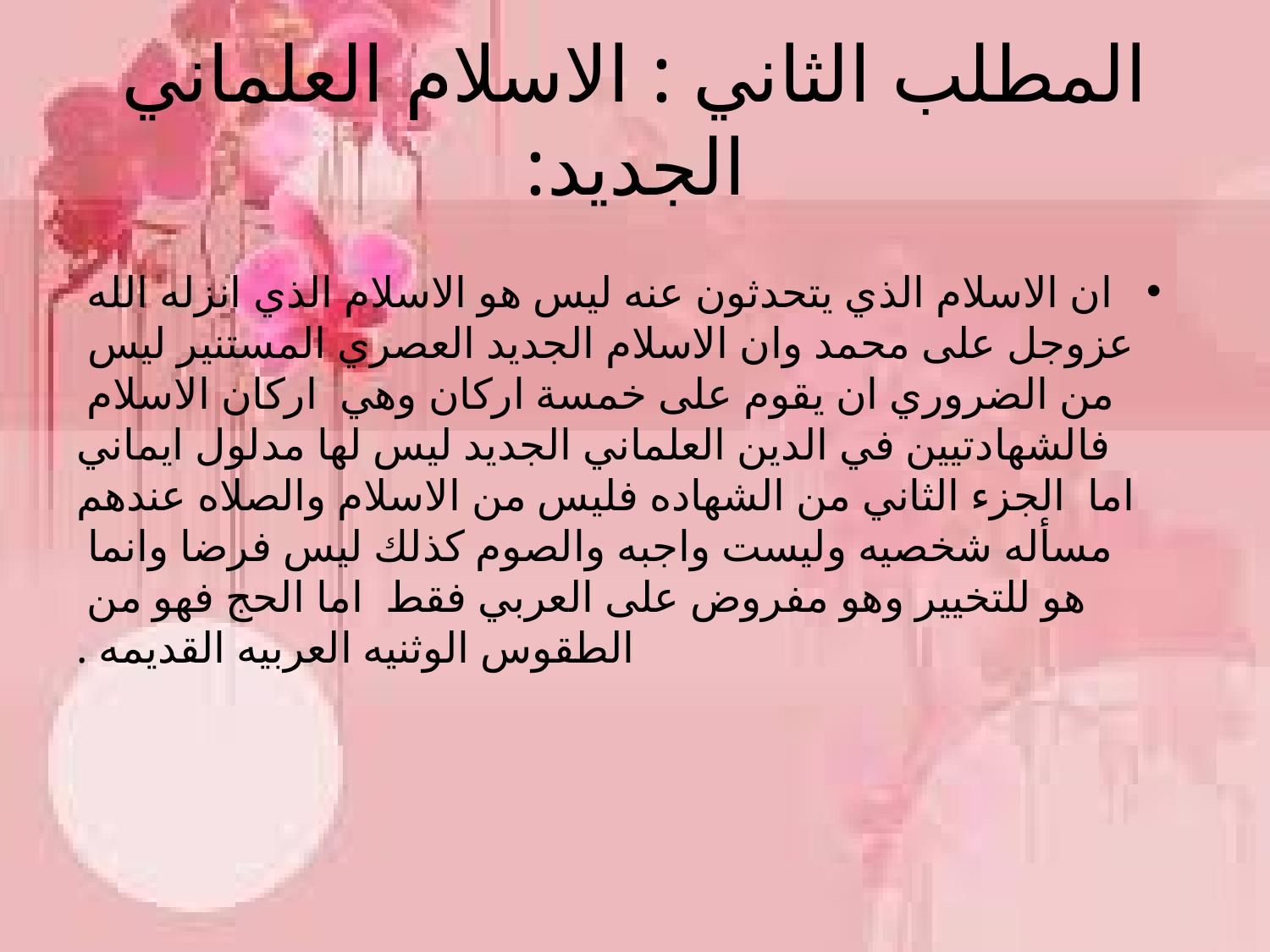

# المطلب الثاني : الاسلام العلماني الجديد:
ان الاسلام الذي يتحدثون عنه ليس هو الاسلام الذي انزله الله  عزوجل على محمد وان الاسلام الجديد العصري المستنير ليس  من الضروري ان يقوم على خمسة اركان وهي  اركان الاسلام  فالشهادتيين في الدين العلماني الجديد ليس لها مدلول ايماني اما  الجزء الثاني من الشهاده فليس من الاسلام والصلاه عندهم  مسأله شخصيه وليست واجبه والصوم كذلك ليس فرضا وانما  هو للتخيير وهو مفروض على العربي فقط  اما الحج فهو من  الطقوس الوثنيه العربيه القديمه .